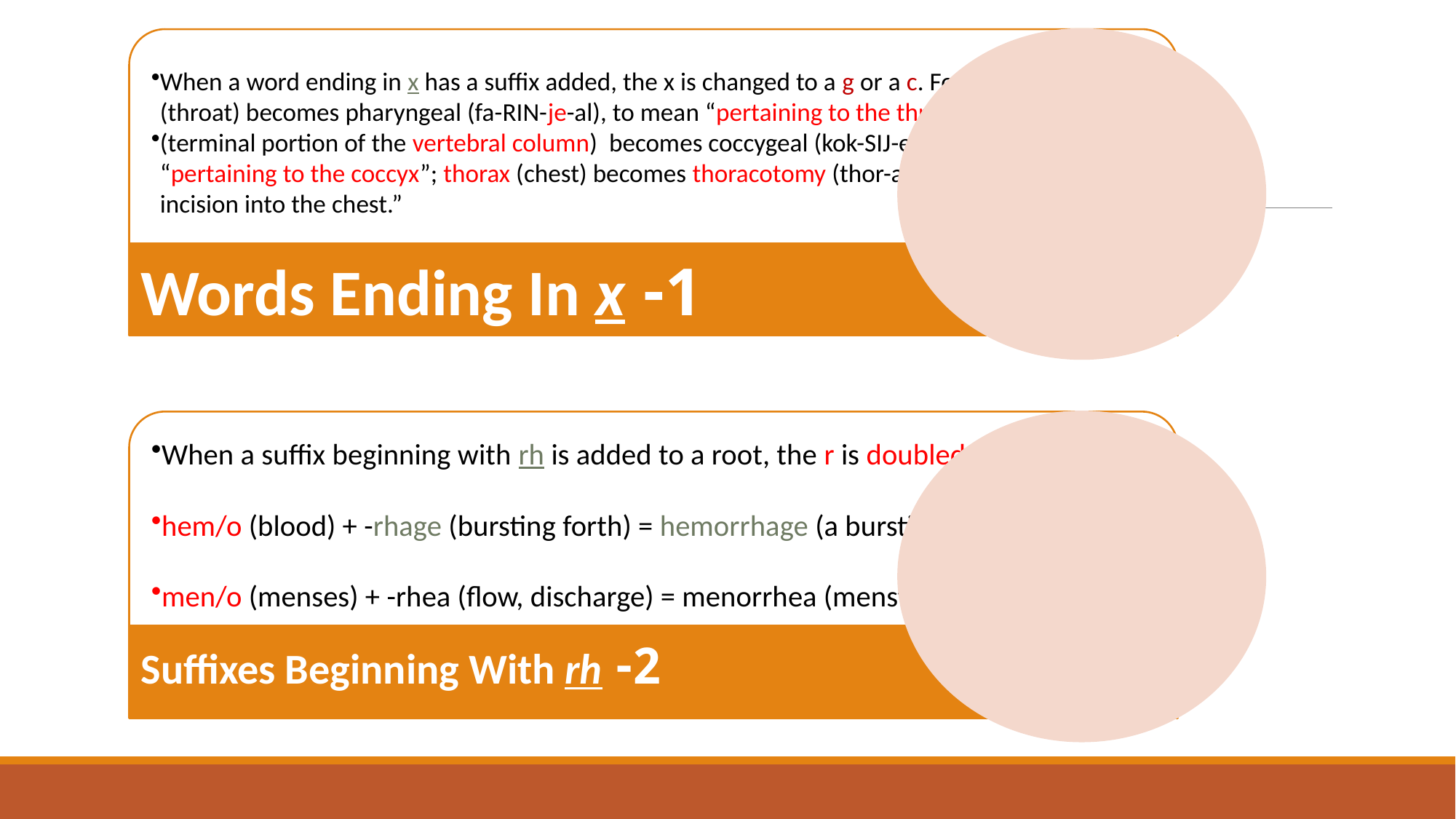

When a word ending in x has a suffix added, the x is changed to a g or a c. For example, pharynx (throat) becomes pharyngeal (fa-RIN-je-al), to mean “pertaining to the throat”; coccyx
When a suffix beginning with rh is added to a root, the r is doubled:
hem/o (blood) + -rhage (bursting forth) = hemorrhage (a bursting forth of blood)
men/o (menses) + -rhea (flow, discharge) = menorrhea (menstrual flow)
(terminal portion of the vertebral column)  becomes coccygeal (kok-SIJ-e-al), to mean “pertaining to the coccyx”; thorax (chest) becomes thoracotomy (thor-a-KOT-o-me) to mean “an incision into the chest.”